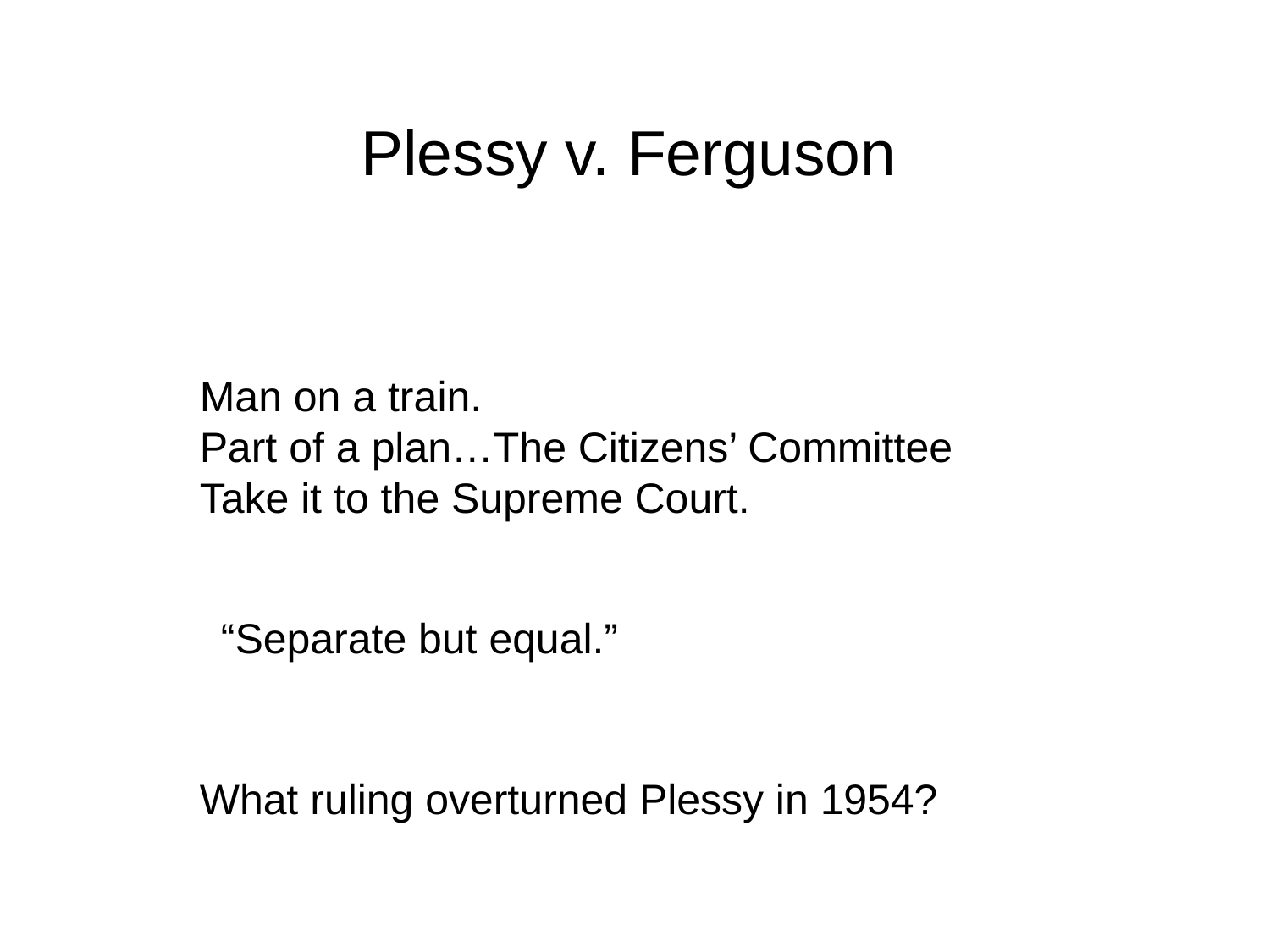

Plessy v. Ferguson
Man on a train.
Part of a plan…The Citizens’ Committee
Take it to the Supreme Court.

“Separate but equal.”

What ruling overturned Plessy in 1954?